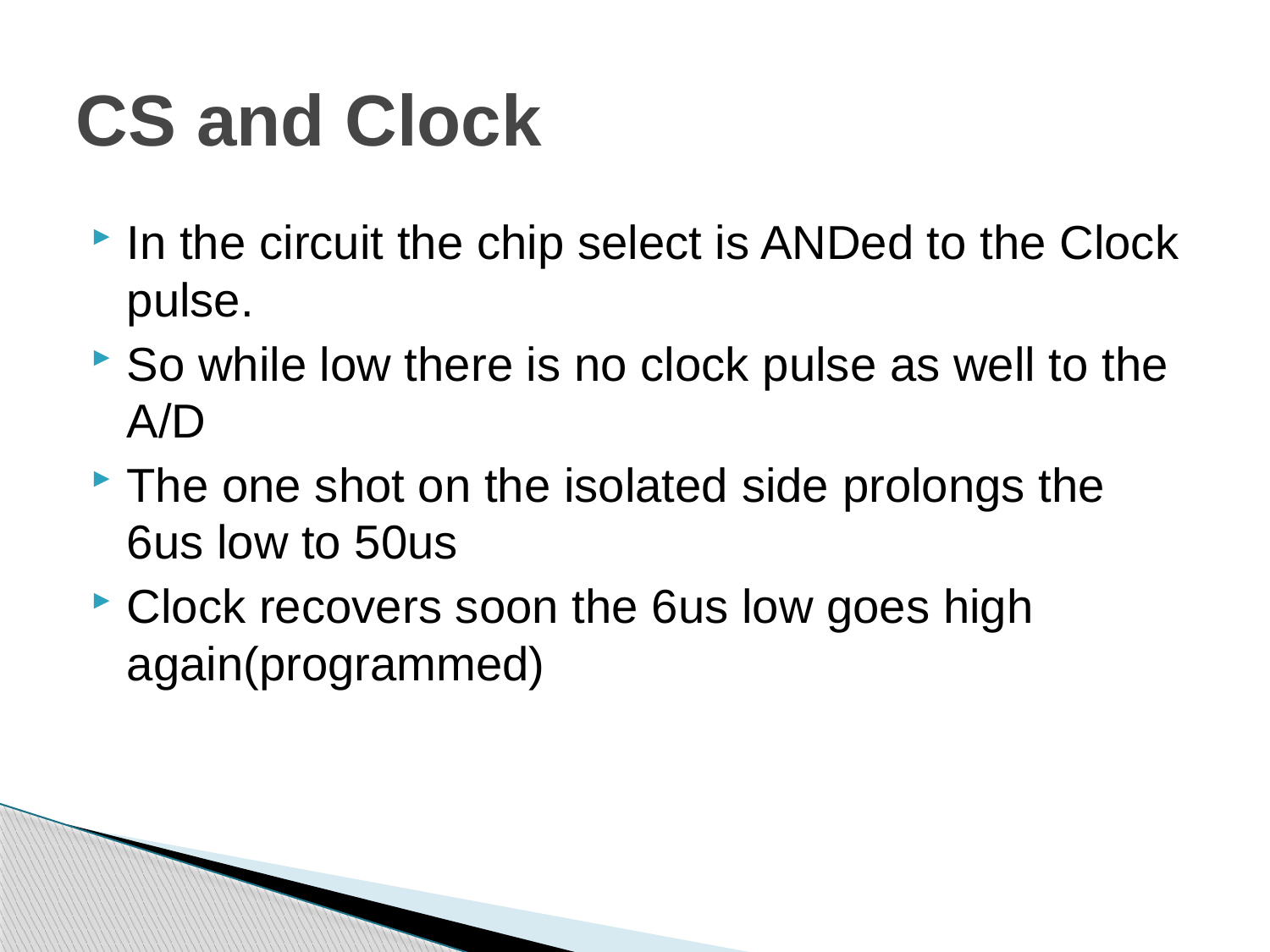

# CS and Clock
In the circuit the chip select is ANDed to the Clock pulse.
So while low there is no clock pulse as well to the A/D
The one shot on the isolated side prolongs the 6us low to 50us
Clock recovers soon the 6us low goes high again(programmed)